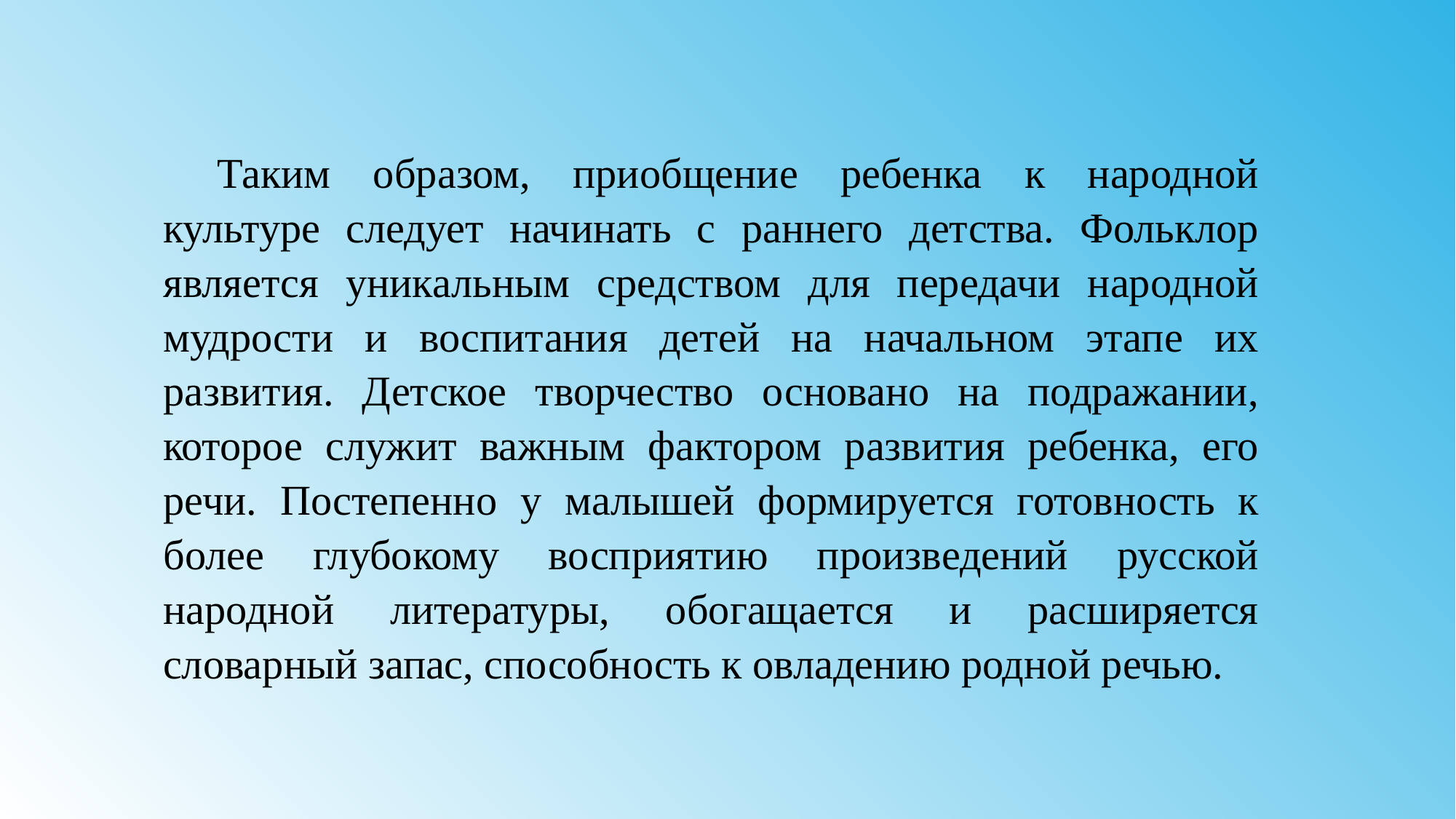

Таким образом, приобщение ребенка к народной культуре следует начинать с раннего детства. Фольклор является уникальным средством для передачи народной мудрости и воспитания детей на начальном этапе их развития. Детское творчество основано на подражании, которое служит важным фактором развития ребенка, его речи. Постепенно у малышей формируется готовность к более глубокому восприятию произведений русской народной литературы, обогащается и расширяется словарный запас, способность к овладению родной речью.